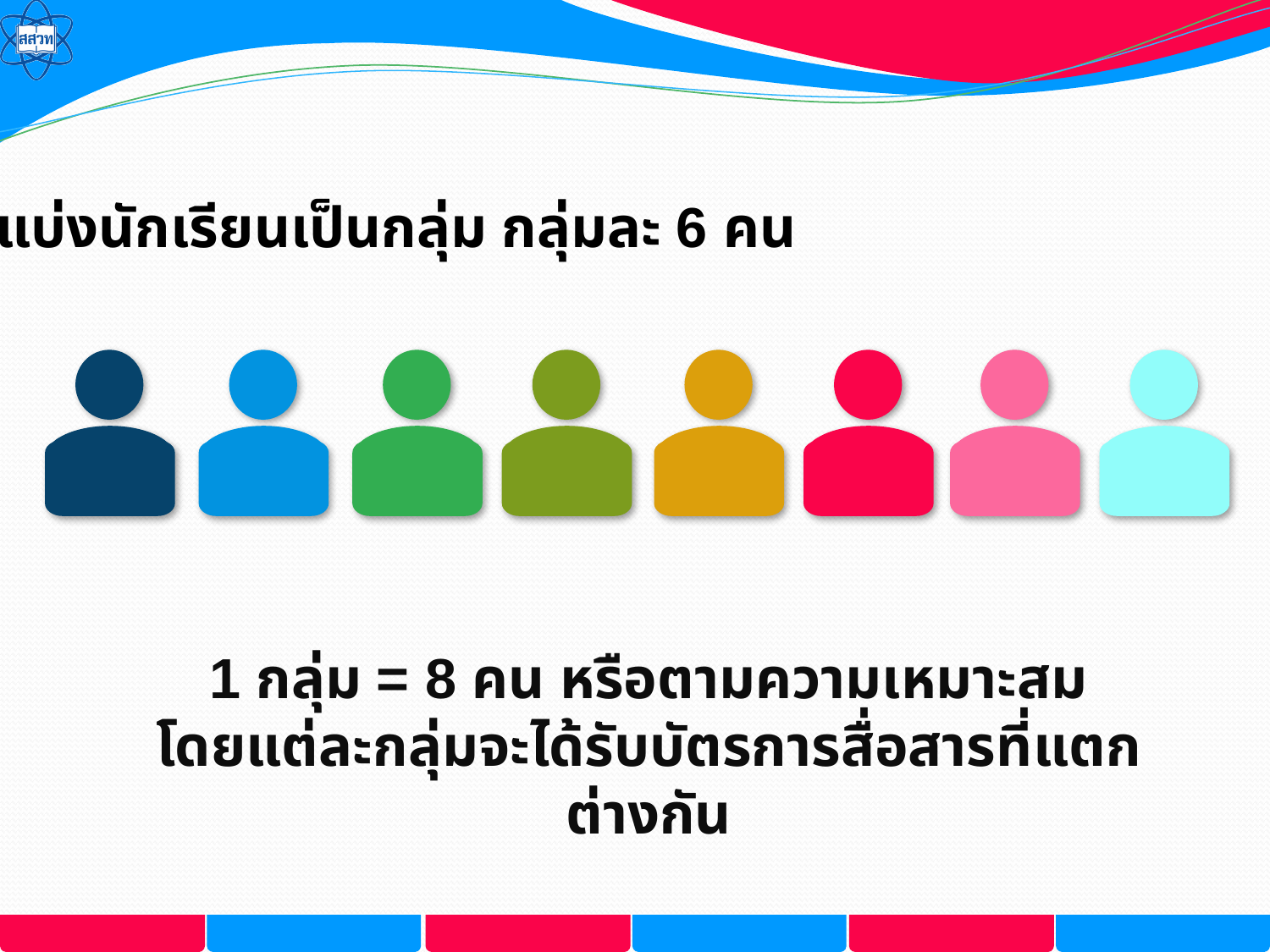

แบ่งนักเรียนเป็นกลุ่ม กลุ่มละ 6 คน

1 กลุ่ม = 8 คน หรือตามความเหมาะสม
โดยแต่ละกลุ่มจะได้รับบัตรการสื่อสารที่แตกต่างกัน